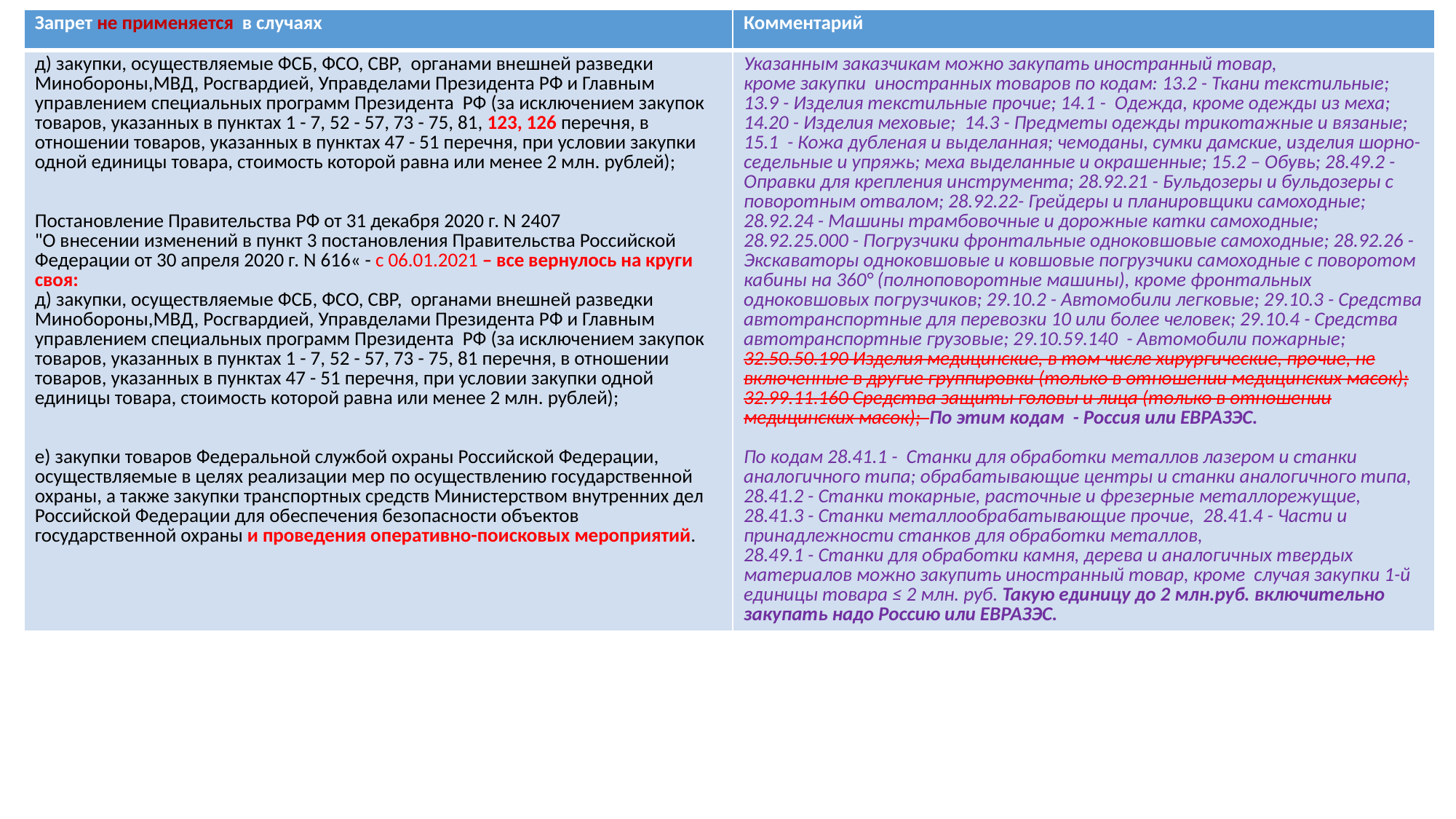

| Запрет не применяется в случаях | Комментарий |
| --- | --- |
| д) закупки, осуществляемые ФСБ, ФСО, СВР, органами внешней разведки Минобороны,МВД, Росгвардией, Управделами Президента РФ и Главным управлением специальных программ Президента РФ (за исключением закупок товаров, указанных в пунктах 1 - 7, 52 - 57, 73 - 75, 81, 123, 126 перечня, в отношении товаров, указанных в пунктах 47 - 51 перечня, при условии закупки одной единицы товара, стоимость которой равна или менее 2 млн. рублей); Постановление Правительства РФ от 31 декабря 2020 г. N 2407 "О внесении изменений в пункт 3 постановления Правительства Российской Федерации от 30 апреля 2020 г. N 616« - с 06.01.2021 – все вернулось на круги своя: д) закупки, осуществляемые ФСБ, ФСО, СВР, органами внешней разведки Минобороны,МВД, Росгвардией, Управделами Президента РФ и Главным управлением специальных программ Президента РФ (за исключением закупок товаров, указанных в пунктах 1 - 7, 52 - 57, 73 - 75, 81 перечня, в отношении товаров, указанных в пунктах 47 - 51 перечня, при условии закупки одной единицы товара, стоимость которой равна или менее 2 млн. рублей); е) закупки товаров Федеральной службой охраны Российской Федерации, осуществляемые в целях реализации мер по осуществлению государственной охраны, а также закупки транспортных средств Министерством внутренних дел Российской Федерации для обеспечения безопасности объектов государственной охраны и проведения оперативно-поисковых мероприятий. | Указанным заказчикам можно закупать иностранный товар, кроме закупки иностранных товаров по кодам: 13.2 - Ткани текстильные; 13.9 - Изделия текстильные прочие; 14.1 - Одежда, кроме одежды из меха; 14.20 - Изделия меховые; 14.3 - Предметы одежды трикотажные и вязаные; 15.1 - Кожа дубленая и выделанная; чемоданы, сумки дамские, изделия шорно-седельные и упряжь; меха выделанные и окрашенные; 15.2 – Обувь; 28.49.2 - Оправки для крепления инструмента; 28.92.21 - Бульдозеры и бульдозеры с поворотным отвалом; 28.92.22- Грейдеры и планировщики самоходные; 28.92.24 - Машины трамбовочные и дорожные катки самоходные; 28.92.25.000 - Погрузчики фронтальные одноковшовые самоходные; 28.92.26 - Экскаваторы одноковшовые и ковшовые погрузчики самоходные с поворотом кабины на 360° (полноповоротные машины), кроме фронтальных одноковшовых погрузчиков; 29.10.2 - Автомобили легковые; 29.10.3 - Средства автотранспортные для перевозки 10 или более человек; 29.10.4 - Средства автотранспортные грузовые; 29.10.59.140 - Автомобили пожарные; 32.50.50.190 Изделия медицинские, в том числе хирургические, прочие, не включенные в другие группировки (только в отношении медицинских масок); 32.99.11.160 Средства защиты головы и лица (только в отношении медицинских масок); По этим кодам - Россия или ЕВРАЗЭС. По кодам 28.41.1 - Станки для обработки металлов лазером и станки аналогичного типа; обрабатывающие центры и станки аналогичного типа, 28.41.2 - Станки токарные, расточные и фрезерные металлорежущие, 28.41.3 - Станки металлообрабатывающие прочие, 28.41.4 - Части и принадлежности станков для обработки металлов, 28.49.1 - Станки для обработки камня, дерева и аналогичных твердых материалов можно закупить иностранный товар, кроме случая закупки 1-й единицы товара ≤ 2 млн. руб. Такую единицу до 2 млн.руб. включительно закупать надо Россию или ЕВРАЗЭС. |